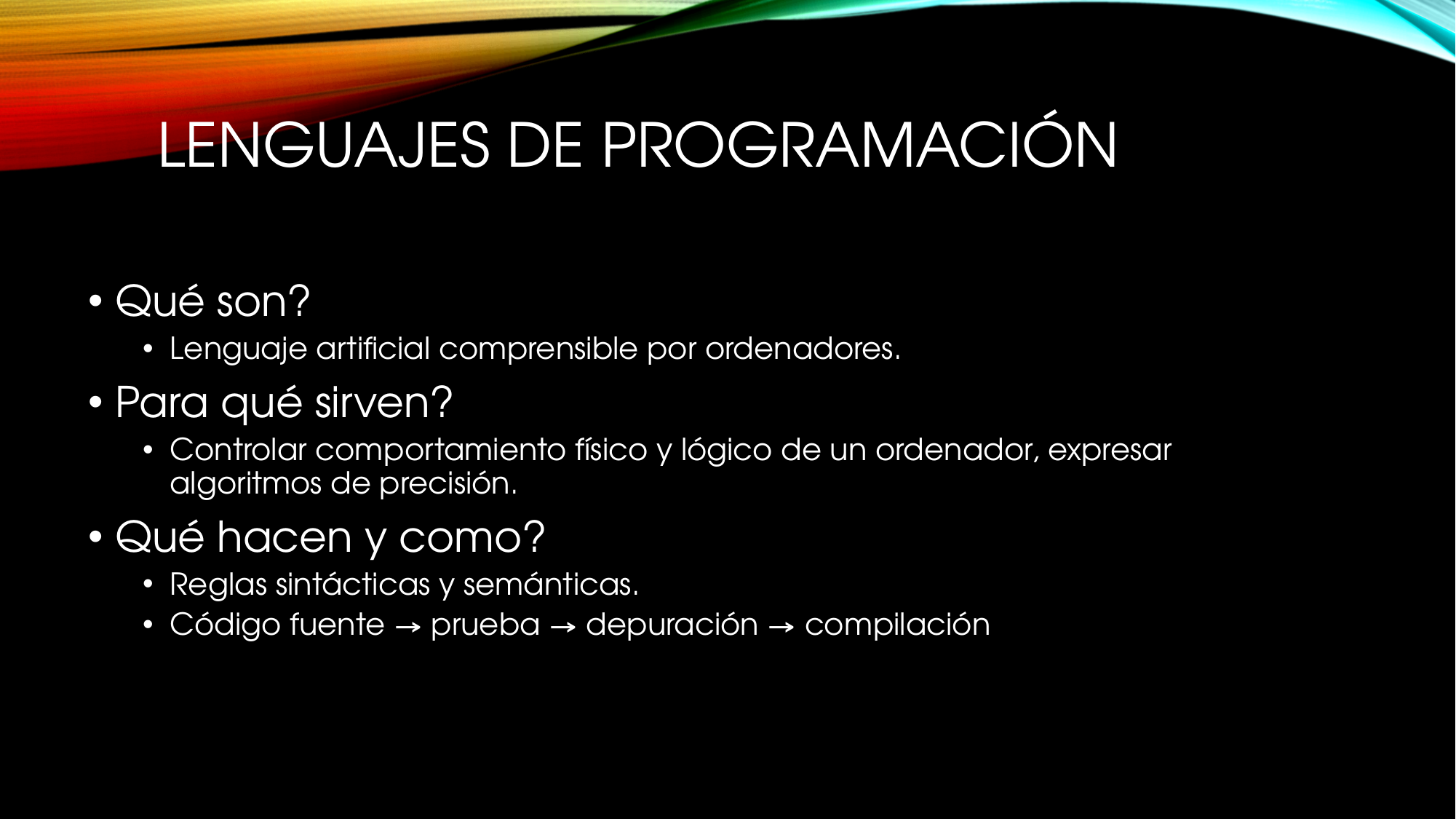

# Lenguajes de programación
Qué son?
Lenguaje artificial comprensible por ordenadores.
Para qué sirven?
Controlar comportamiento físico y lógico de un ordenador, expresar algoritmos de precisión.
Qué hacen y como?
Reglas sintácticas y semánticas.
Código fuente → prueba → depuración → compilación